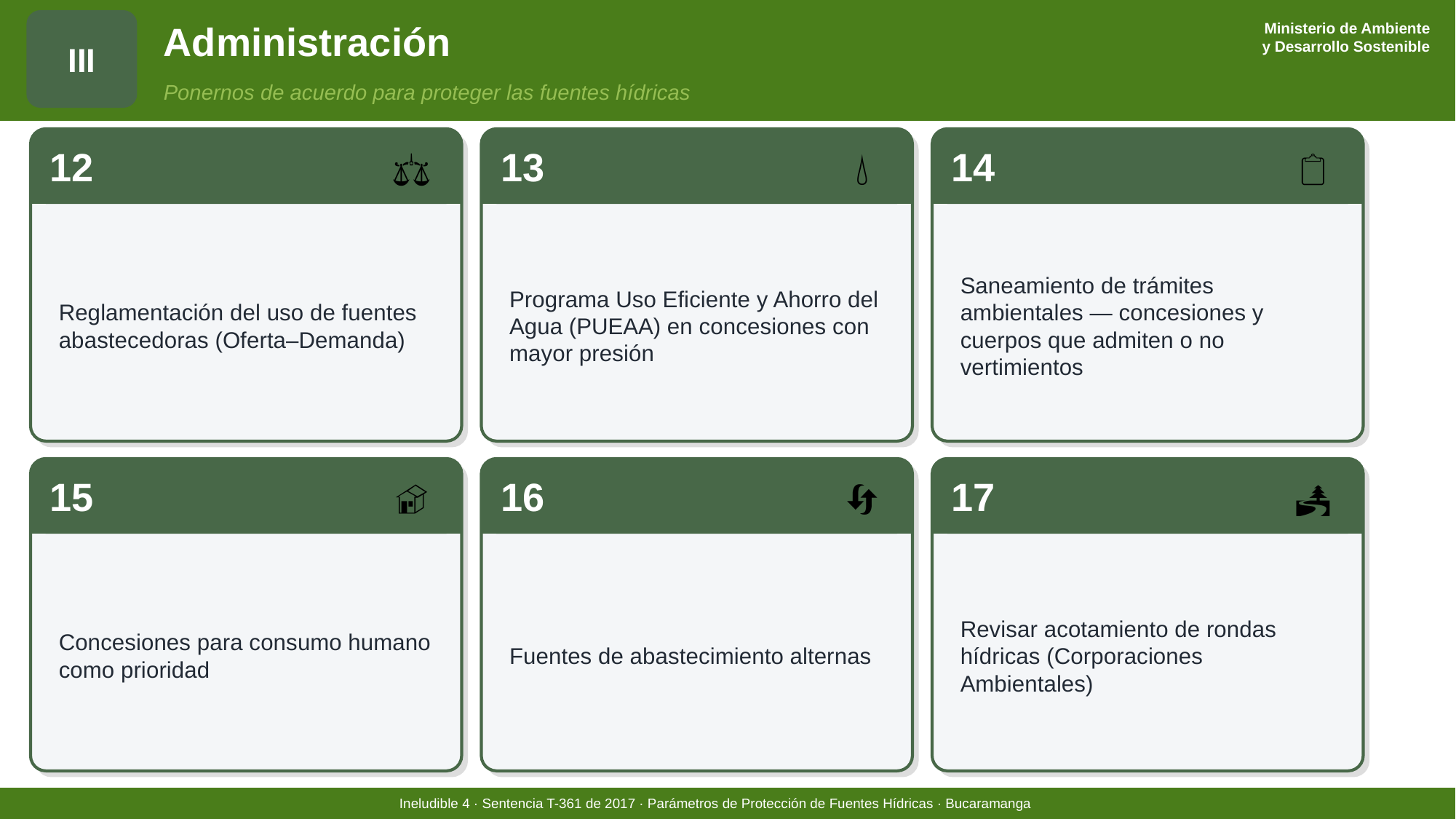

Ministerio de Ambiente
y Desarrollo Sostenible
Administración

III
Ponernos de acuerdo para proteger las fuentes hídricas

12
⚖️
13
💧
14
📋

Reglamentación del uso de fuentes abastecedoras (Oferta–Demanda)
Programa Uso Eficiente y Ahorro del Agua (PUEAA) en concesiones con mayor presión
Saneamiento de trámites ambientales — concesiones y cuerpos que admiten o no vertimientos

15
🏠
16
🔄
17
🏞️

Concesiones para consumo humano como prioridad
Fuentes de abastecimiento alternas
Revisar acotamiento de rondas hídricas (Corporaciones Ambientales)

Ineludible 4 · Sentencia T-361 de 2017 · Parámetros de Protección de Fuentes Hídricas · Bucaramanga